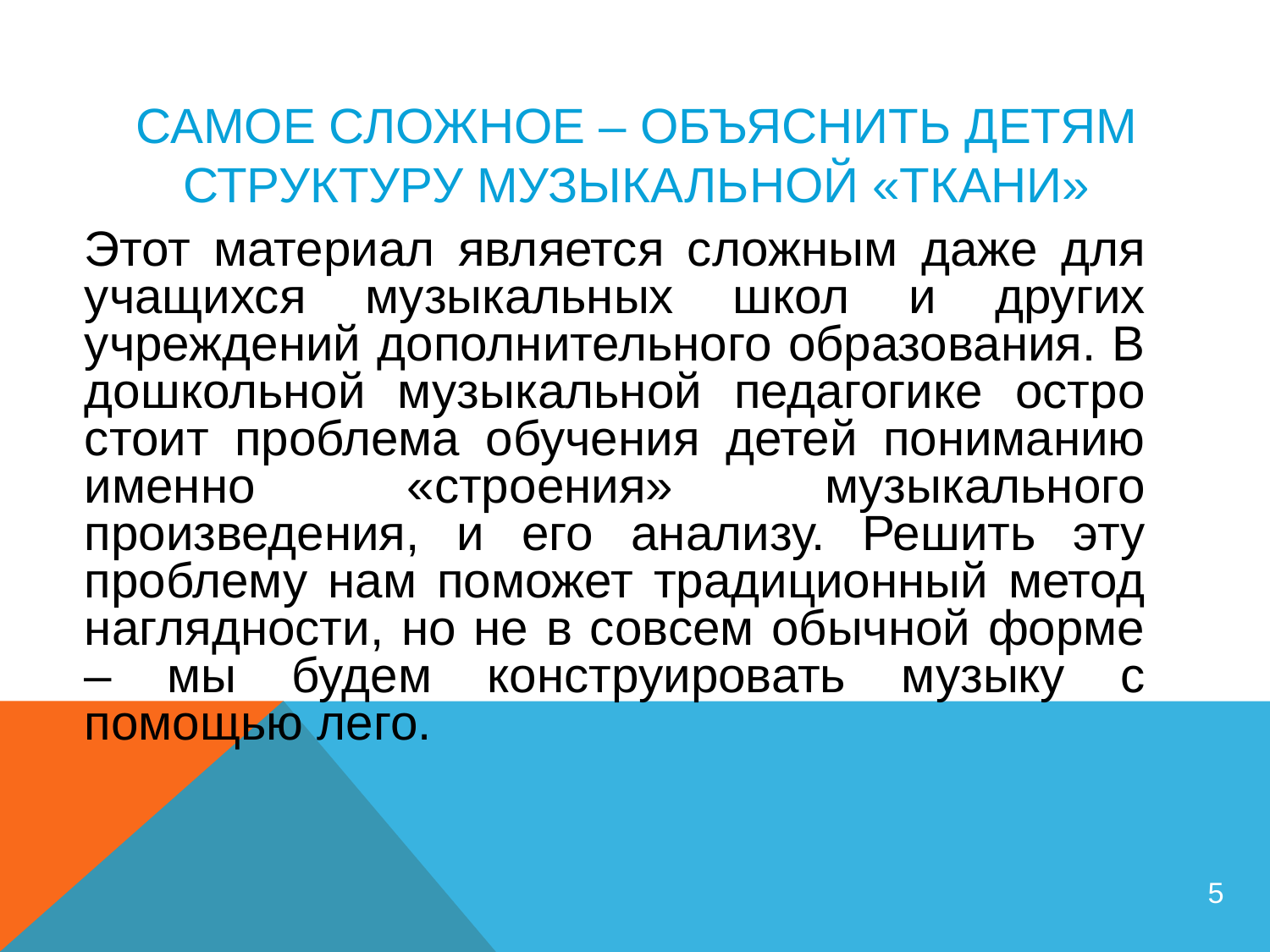

# Самое сложное – объяснить детям структуру музыкальной «ткани»
Этот материал является сложным даже для учащихся музыкальных школ и других учреждений дополнительного образования. В дошкольной музыкальной педагогике остро стоит проблема обучения детей пониманию именно «строения» музыкального произведения, и его анализу. Решить эту проблему нам поможет традиционный метод наглядности, но не в совсем обычной форме – мы будем конструировать музыку с помощью лего.
5